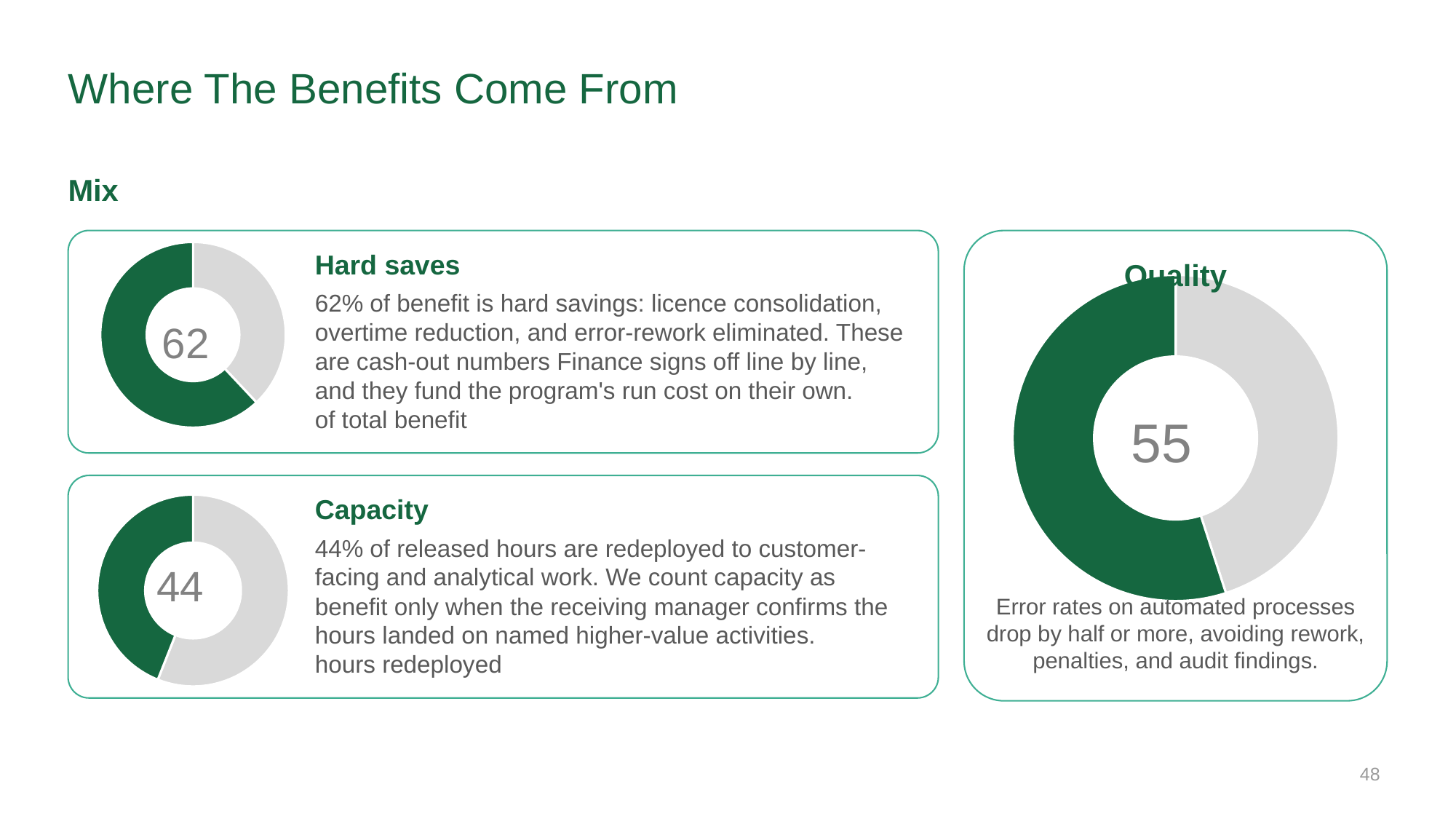

# Where The Benefits Come From
Mix

Hard saves

### Chart

| Category | Hard savings |
|---|---|
| Other | 38.0 |
| Counted | 62.0 |
Quality

### Chart

| Category | Quality |
|---|---|
| Other | 45.0 |
| Counted | 55.0 |
62% of benefit is hard savings: licence consolidation, overtime reduction, and error-rework eliminated. These are cash-out numbers Finance signs off line by line, and they fund the program's run cost on their own.
of total benefit

Capacity

### Chart

| Category | Capacity |
|---|---|
| Other | 56.0 |
| Counted | 44.0 |
44% of released hours are redeployed to customer-facing and analytical work. We count capacity as benefit only when the receiving manager confirms the hours landed on named higher-value activities.
hours redeployed
Error rates on automated processes drop by half or more, avoiding rework, penalties, and audit findings.
48